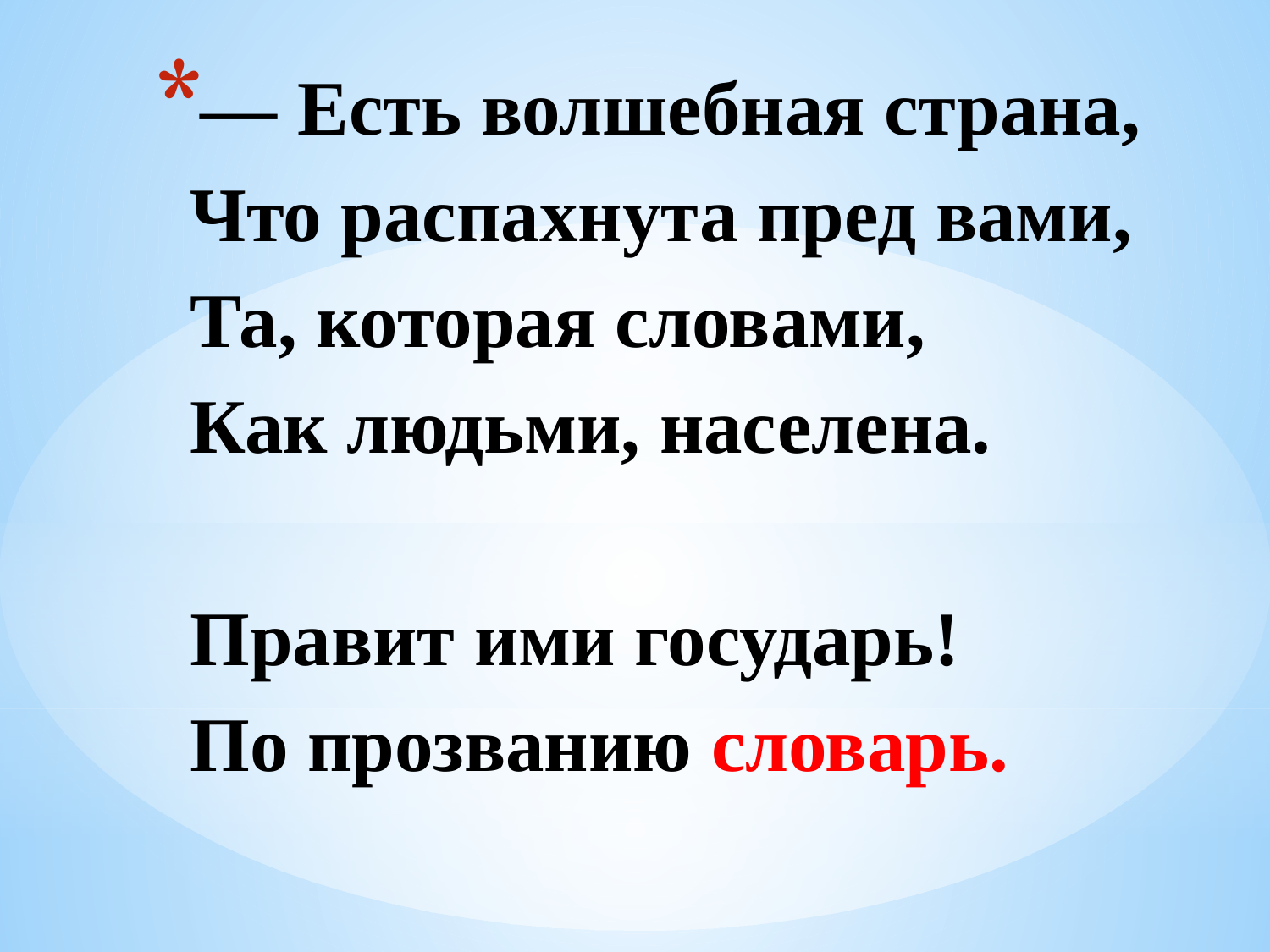

# ―      Есть волшебная страна, Что распахнута пред вами, Та, которая словами, Как людьми, населена.    Правит ими государь! По прозванию словарь.